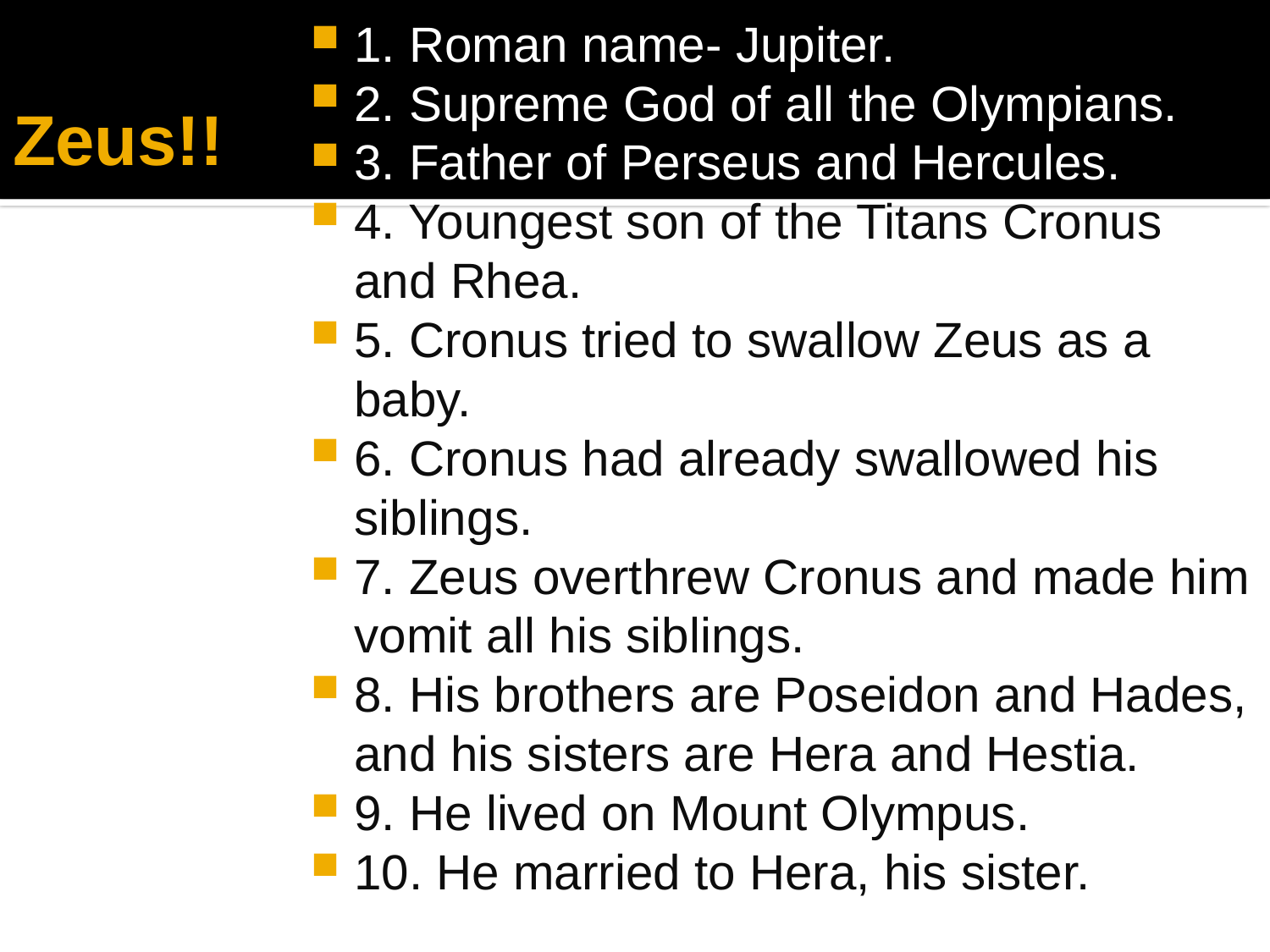

# Zeus!!
1. Roman name- Jupiter.
2. Supreme God of all the Olympians.
3. Father of Perseus and Hercules.
4. Youngest son of the Titans Cronus and Rhea.
5. Cronus tried to swallow Zeus as a baby.
6. Cronus had already swallowed his siblings.
7. Zeus overthrew Cronus and made him vomit all his siblings.
8. His brothers are Poseidon and Hades, and his sisters are Hera and Hestia.
9. He lived on Mount Olympus.
10. He married to Hera, his sister.